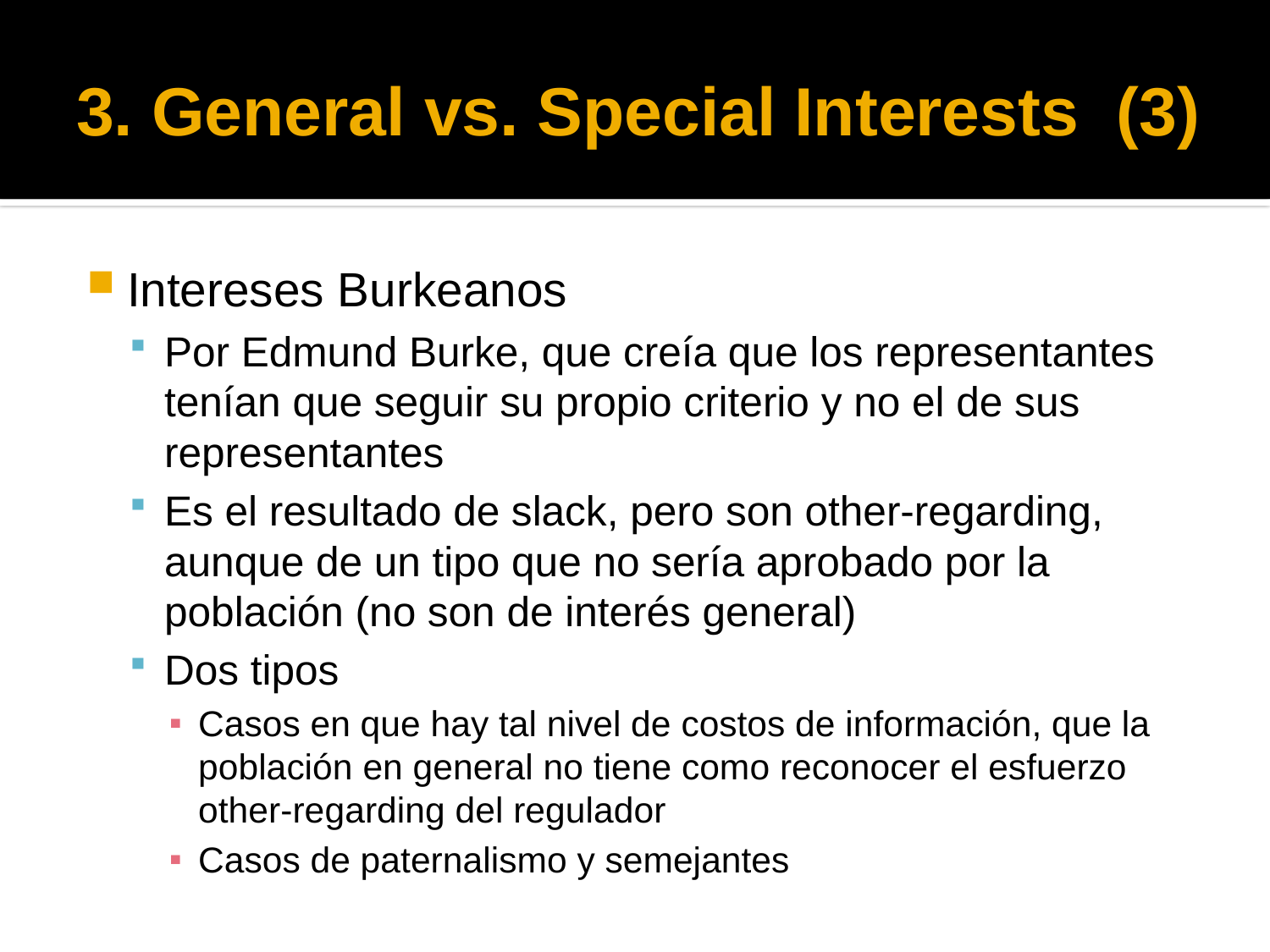

# 3. General vs. Special Interests  (3)
Intereses Burkeanos
Por Edmund Burke, que creía que los representantes tenían que seguir su propio criterio y no el de sus representantes
Es el resultado de slack, pero son other-regarding, aunque de un tipo que no sería aprobado por la población (no son de interés general)
Dos tipos
Casos en que hay tal nivel de costos de información, que la población en general no tiene como reconocer el esfuerzo other-regarding del regulador
Casos de paternalismo y semejantes